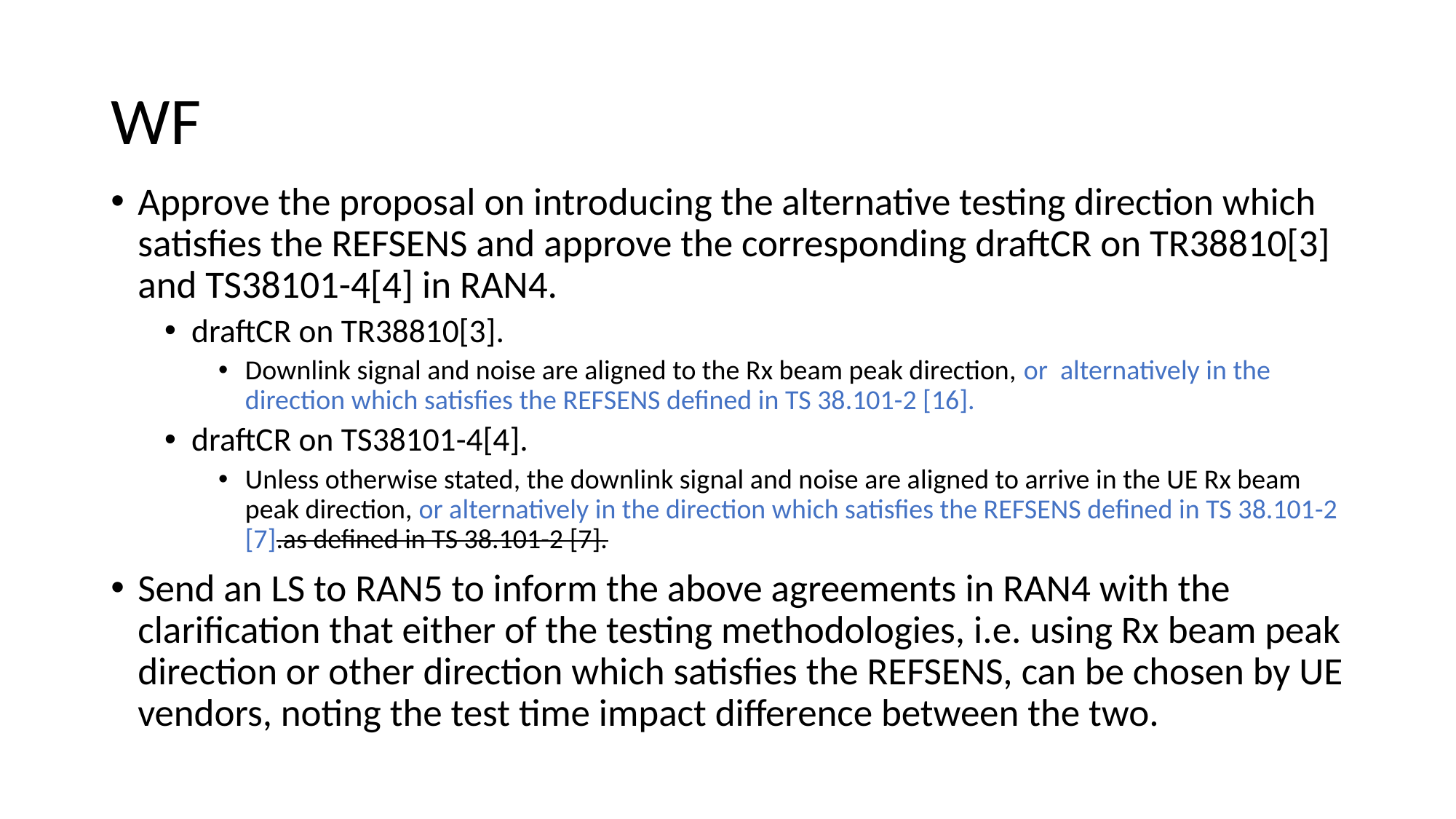

# WF
Approve the proposal on introducing the alternative testing direction which satisfies the REFSENS and approve the corresponding draftCR on TR38810[3] and TS38101-4[4] in RAN4.
draftCR on TR38810[3].
Downlink signal and noise are aligned to the Rx beam peak direction, or  alternatively in the direction which satisfies the REFSENS defined in TS 38.101-2 [16].
draftCR on TS38101-4[4].
Unless otherwise stated, the downlink signal and noise are aligned to arrive in the UE Rx beam peak direction, or alternatively in the direction which satisfies the REFSENS defined in TS 38.101-2 [7].as defined in TS 38.101-2 [7].
Send an LS to RAN5 to inform the above agreements in RAN4 with the clarification that either of the testing methodologies, i.e. using Rx beam peak direction or other direction which satisfies the REFSENS, can be chosen by UE vendors, noting the test time impact difference between the two.